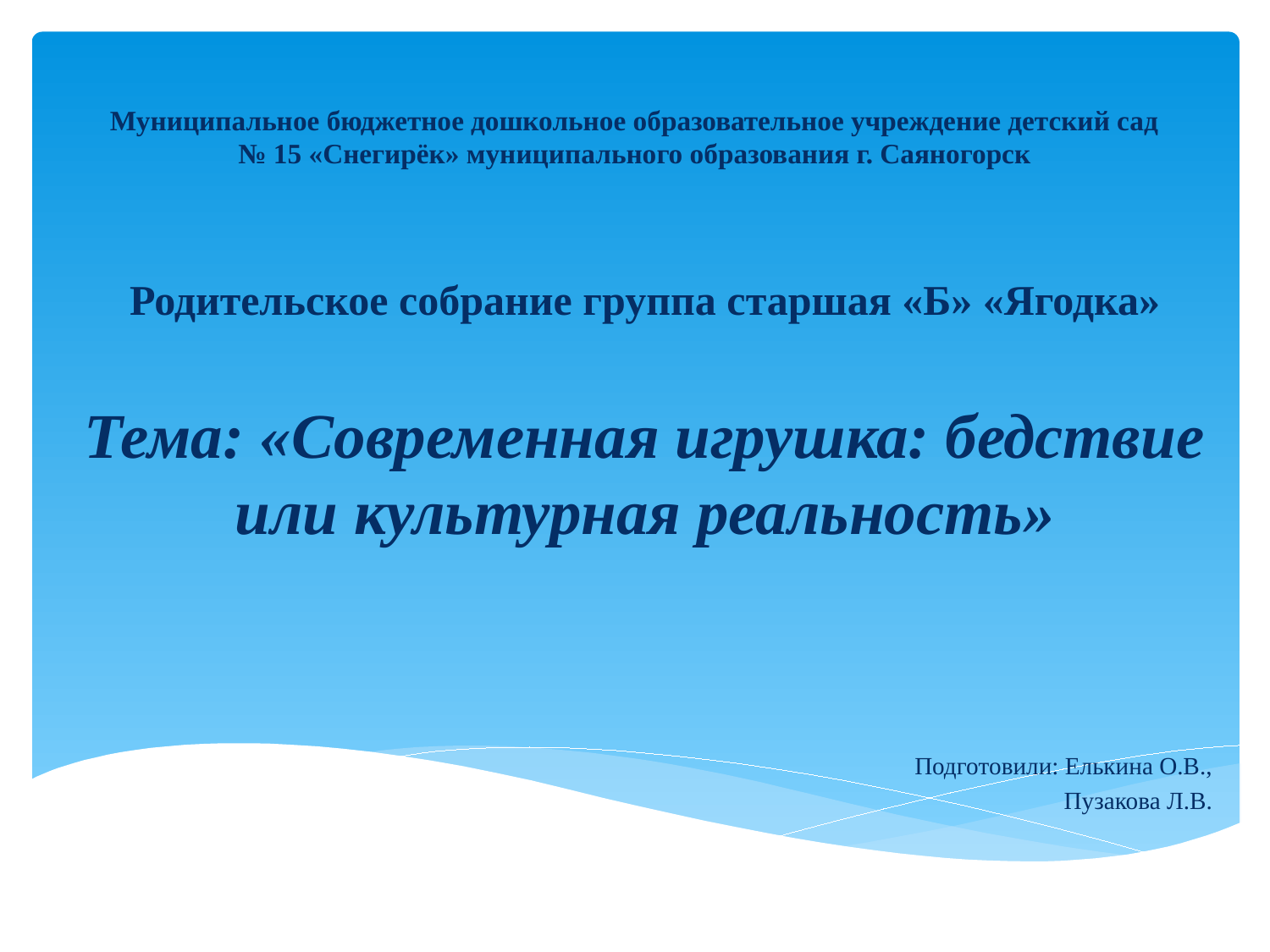

# Муниципальное бюджетное дошкольное образовательное учреждение детский сад № 15 «Снегирёк» муниципального образования г. Саяногорск
Родительское собрание группа старшая «Б» «Ягодка»

Тема: «Современная игрушка: бедствие или культурная реальность»

Подготовили: Елькина О.В.,
Пузакова Л.В.